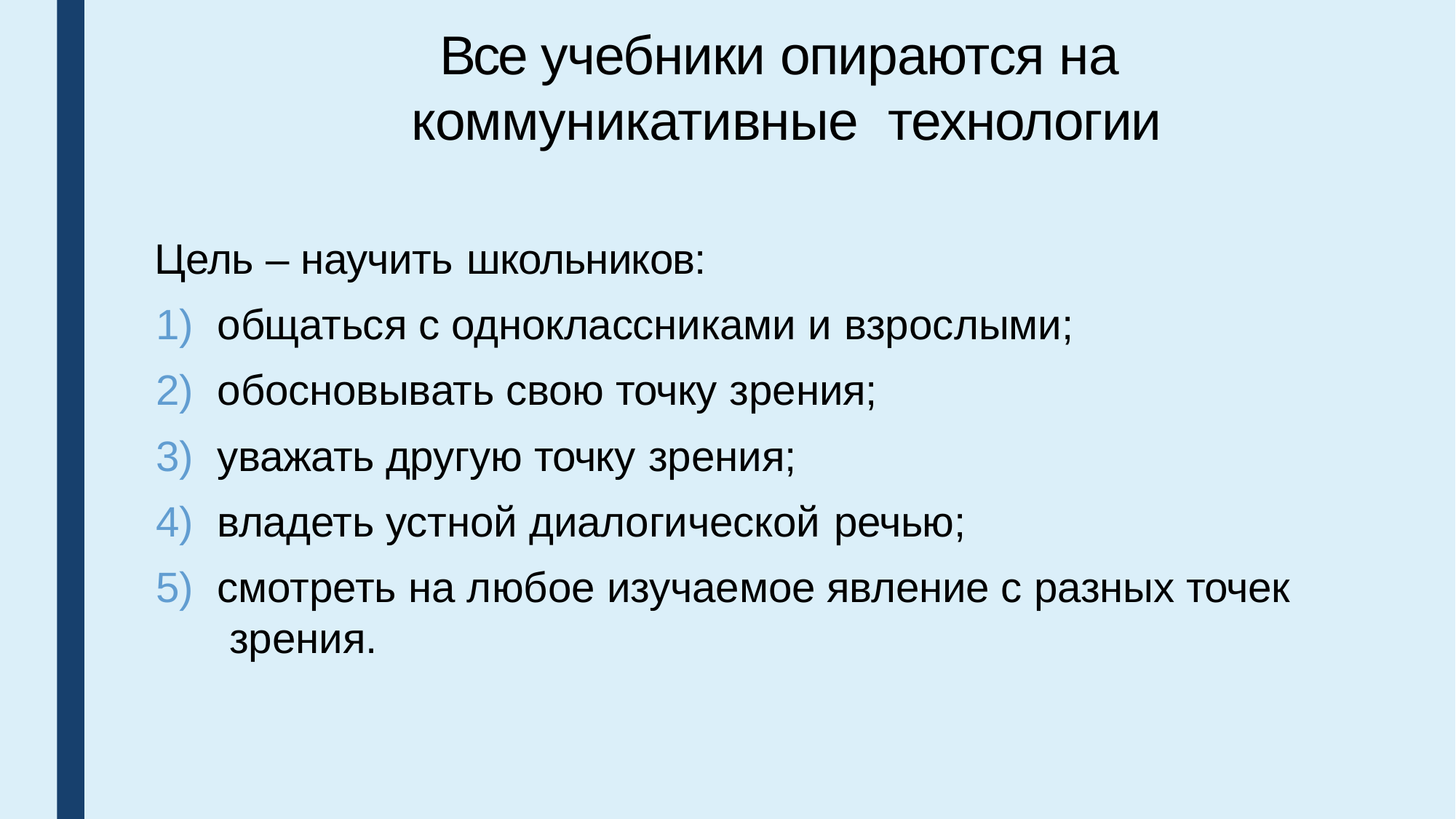

# Все учебники опираются на коммуникативные  технологии
Цель – научить школьников:
общаться с одноклассниками и взрослыми;
обосновывать свою точку зрения;
уважать другую точку зрения;
владеть устной диалогической речью;
смотреть на любое изучаемое явление с разных точек  зрения.